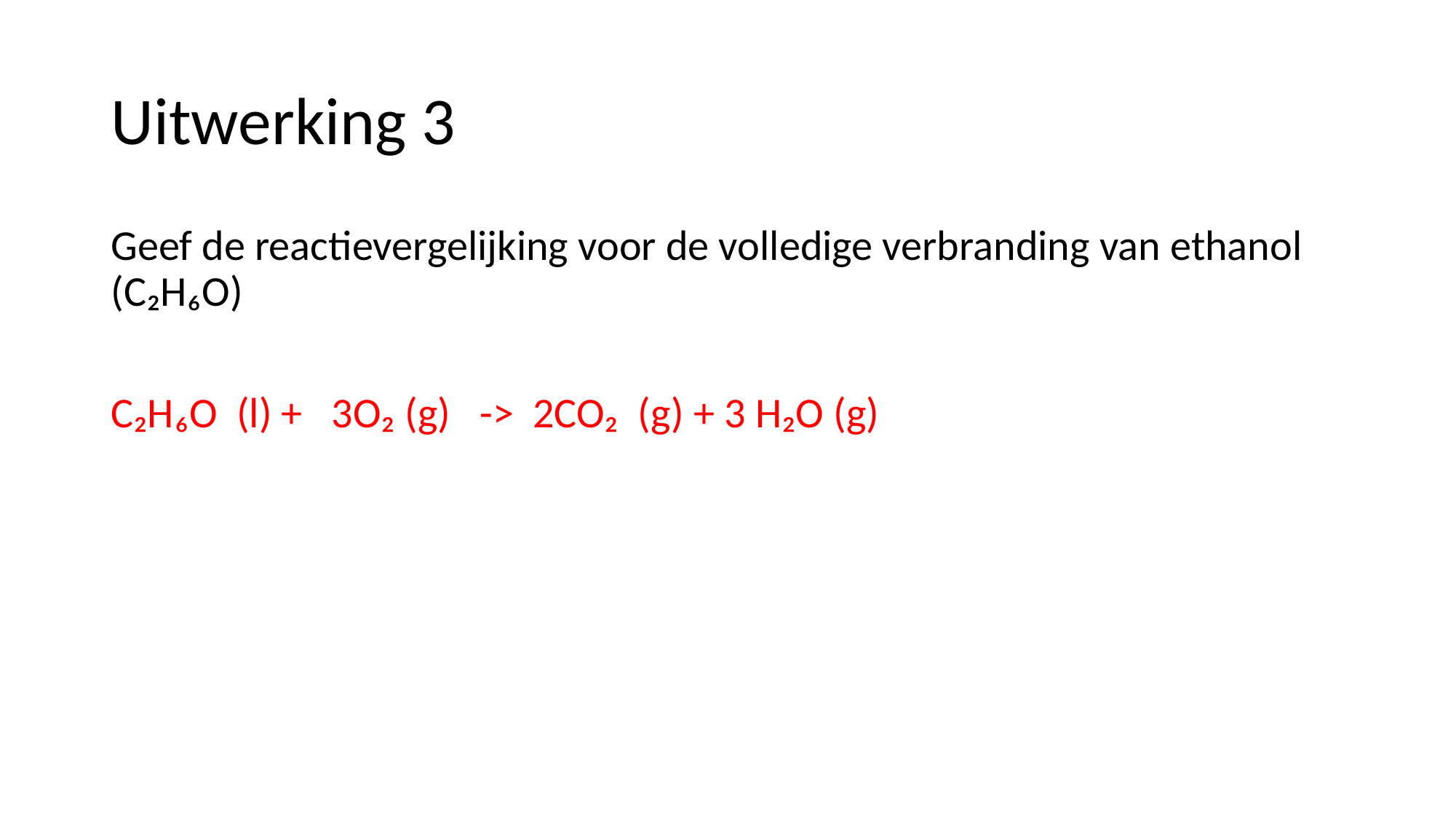

# Uitwerking 3
Geef de reactievergelijking voor de volledige verbranding van ethanol (C₂H₆O)

C₂H₆O  (l) +   3O₂ (g)   ->  2CO₂  (g) + 3 H₂O (g)